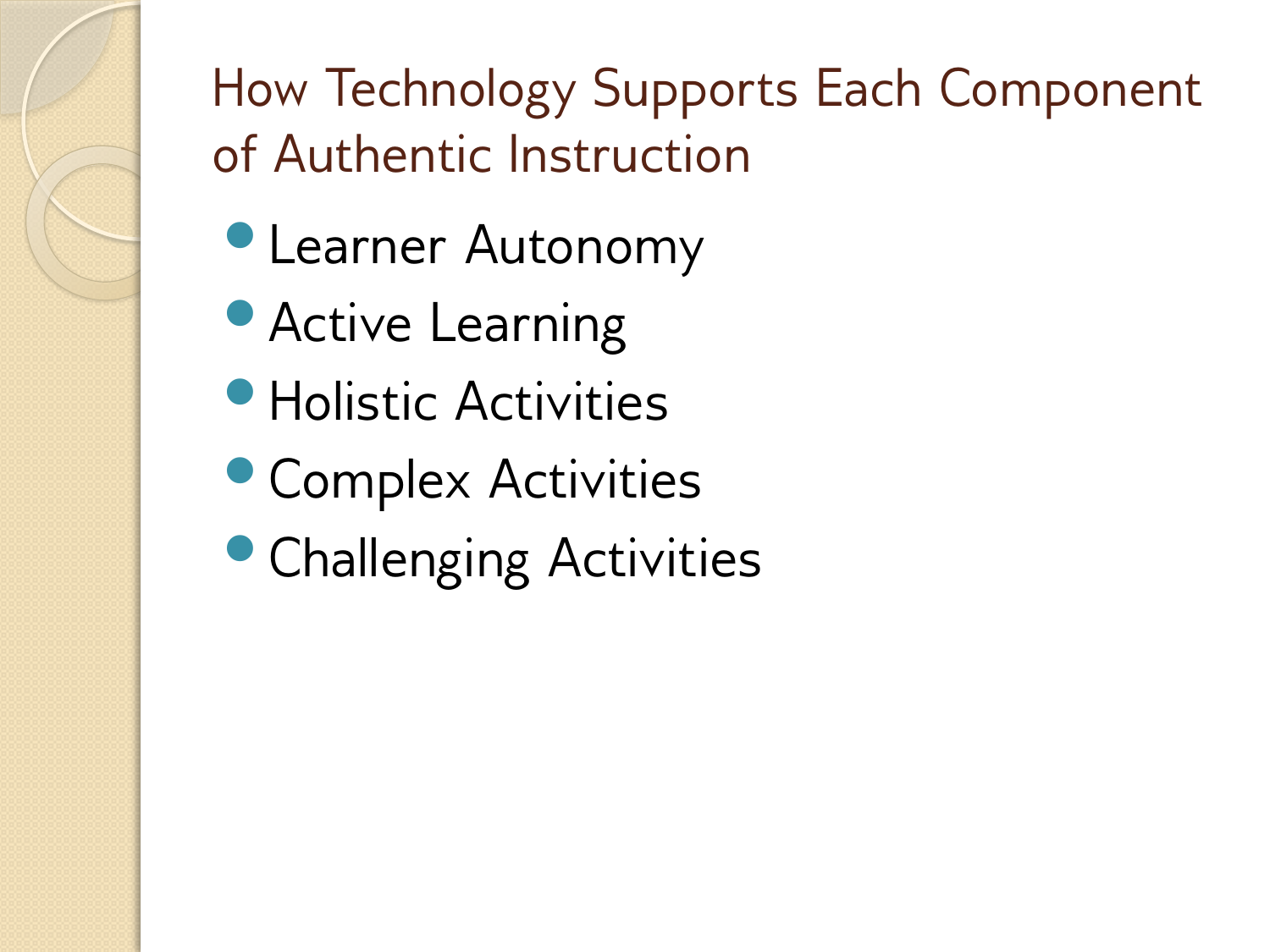

# How Technology Supports Each Component of Authentic Instruction
Learner Autonomy
Active Learning
Holistic Activities
Complex Activities
Challenging Activities